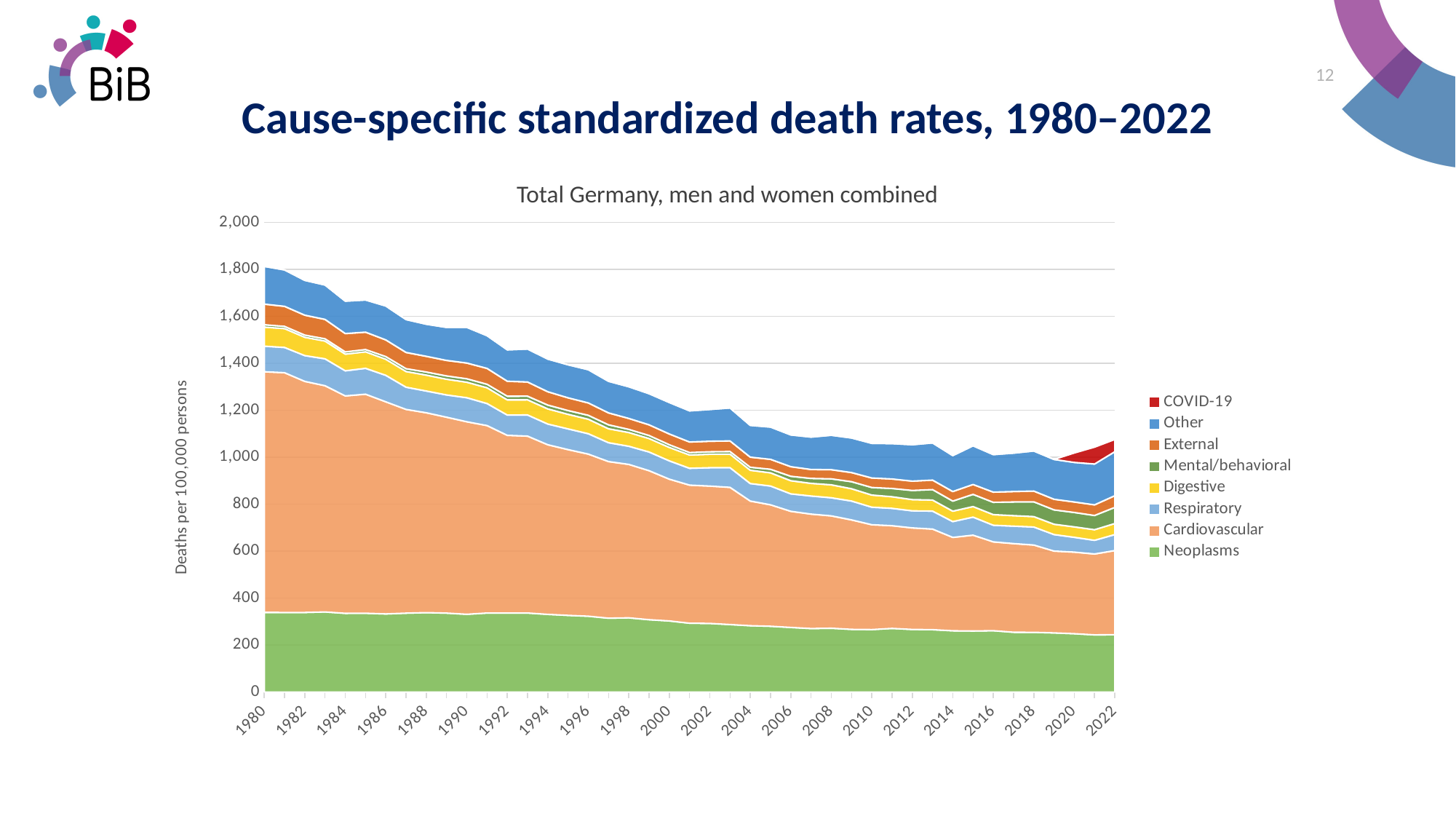

12
# Cause-specific standardized death rates, 1980–2022
Total Germany, men and women combined

### Chart

| Category | Neoplasms | Cardiovascular | Respiratory | Digestive | Mental/behavioral | External | Other | COVID-19 |
|---|---|---|---|---|---|---|---|---|
| 1980 | 339.1 | 1025.4 | 109.1 | 81.1 | 10.3 | 87.7 | 160.7000000000001 | 0.0 |
| 1981 | 339.0 | 1021.6 | 107.5 | 80.4 | 9.4 | 85.4 | 155.19999999999987 | 0.0 |
| 1982 | 339.0 | 984.6 | 109.8 | 78.0 | 9.4 | 84.8 | 148.39999999999986 | 0.0 |
| 1983 | 341.1 | 963.9 | 114.6 | 75.8 | 9.6 | 82.6 | 146.6 | 0.0 |
| 1984 | 335.3 | 926.4 | 106.9 | 71.1 | 9.5 | 78.0 | 138.3000000000001 | 0.0 |
| 1985 | 335.6 | 933.3 | 110.4 | 70.3 | 9.7 | 73.9 | 137.2000000000002 | 0.0 |
| 1986 | 332.7 | 903.9 | 112.8 | 68.4 | 11.4 | 71.1 | 144.39999999999992 | 0.0 |
| 1987 | 335.9 | 868.2 | 94.8 | 66.7 | 12.1 | 69.1 | 140.10000000000005 | 0.0 |
| 1988 | 338.1 | 851.8 | 92.7 | 67.6 | 13.2 | 67.0 | 136.79999999999993 | 0.0 |
| 1989 | 336.1 | 834.8 | 94.9 | 66.9 | 14.1 | 66.1 | 140.70000000000016 | 0.0 |
| 1990 | 331.3 | 820.3 | 102.3 | 66.1 | 14.7 | 67.0 | 152.20000000000013 | 0.0 |
| 1991 | 336.6 | 798.7 | 93.9 | 67.2 | 14.9 | 67.6 | 139.2999999999998 | 0.0 |
| 1992 | 336.5 | 757.1 | 86.5 | 64.6 | 15.6 | 64.0 | 133.60000000000016 | 0.0 |
| 1993 | 336.5 | 753.9 | 90.1 | 64.4 | 15.6 | 60.4 | 140.60000000000008 | 0.0 |
| 1994 | 330.9 | 722.6 | 88.3 | 64.6 | 16.2 | 56.8 | 139.19999999999976 | 0.0 |
| 1995 | 326.4 | 706.5 | 88.2 | 62.2 | 16.1 | 54.1 | 140.7000000000003 | 0.0 |
| 1996 | 323.0 | 690.9 | 86.7 | 61.7 | 16.7 | 52.8 | 141.49999999999994 | 0.0 |
| 1997 | 314.5 | 667.5 | 80.3 | 59.4 | 16.9 | 50.6 | 134.7000000000001 | 0.0 |
| 1998 | 316.0 | 653.8 | 77.3 | 58.7 | 13.3 | 46.6 | 134.9 | 0.0 |
| 1999 | 308.2 | 634.9 | 79.7 | 57.4 | 12.9 | 45.4 | 132.5999999999999 | 0.0 |
| 2000 | 302.8 | 604.0 | 78.3 | 57.2 | 11.5 | 45.7 | 134.09999999999997 | 0.0 |
| 2001 | 293.1 | 588.3 | 71.8 | 56.8 | 10.4 | 44.9 | 132.79999999999993 | 0.0 |
| 2002 | 292.2 | 585.1 | 78.5 | 57.5 | 10.5 | 44.7 | 135.40000000000003 | 0.0 |
| 2003 | 287.5 | 584.3 | 84.2 | 57.6 | 11.3 | 45.0 | 140.5000000000002 | 0.0 |
| 2004 | 282.6 | 531.1 | 74.5 | 56.8 | 12.8 | 43.0 | 135.2999999999999 | 0.0 |
| 2005 | 280.1 | 517.4 | 80.0 | 56.5 | 15.2 | 42.3 | 137.49999999999994 | 0.0 |
| 2006 | 275.1 | 494.8 | 74.4 | 55.9 | 19.2 | 40.7 | 135.49999999999983 | 0.0 |
| 2007 | 270.5 | 487.5 | 77.0 | 54.0 | 20.9 | 38.4 | 138.1000000000001 | 0.0 |
| 2008 | 271.7 | 478.7 | 77.1 | 55.2 | 25.4 | 39.2 | 146.7 | 0.0 |
| 2009 | 266.9 | 466.3 | 80.5 | 52.3 | 30.1 | 39.0 | 147.39999999999998 | 0.0 |
| 2010 | 266.1 | 446.7 | 74.6 | 51.7 | 32.3 | 40.5 | 147.69999999999993 | 0.0 |
| 2011 | 271.0 | 437.5 | 74.1 | 49.3 | 35.2 | 40.5 | 150.9999999999999 | 0.0 |
| 2012 | 266.6 | 432.5 | 72.8 | 47.8 | 39.0 | 39.8 | 155.2999999999999 | 0.0 |
| 2013 | 265.6 | 428.6 | 76.6 | 47.0 | 44.5 | 40.6 | 158.50000000000006 | 0.0 |
| 2014 | 260.9 | 397.8 | 67.4 | 44.3 | 43.1 | 40.7 | 153.2 | 0.0 |
| 2015 | 260.0 | 408.3 | 76.8 | 44.9 | 52.1 | 42.0 | 165.1 | 0.0 |
| 2016 | 261.2 | 378.4 | 71.0 | 45.1 | 52.4 | 43.4 | 160.20000000000005 | 0.0 |
| 2017 | 254.7 | 377.6 | 74.3 | 44.8 | 58.4 | 44.4 | 163.79999999999993 | 0.0 |
| 2018 | 254.3 | 372.0 | 76.7 | 44.3 | 63.1 | 45.7 | 170.90000000000003 | 0.0 |
| 2019 | 252.0 | 348.5 | 70.3 | 43.9 | 61.3 | 45.2 | 169.7 | 0.0 |
| 2020 | 248.4 | 347.6 | 63.1 | 44.5 | 61.4 | 44.6 | 168.7 | 40.2 |
| 2021 | 243.5 | 344.5 | 58.2 | 45.3 | 60.6 | 45.3 | 174.10000000000005 | 71.9 |
| 2022 | 244.0 | 358.6 | 68.1 | 47.2 | 68.7 | 49.8 | 187.59999999999982 | 52.1 |